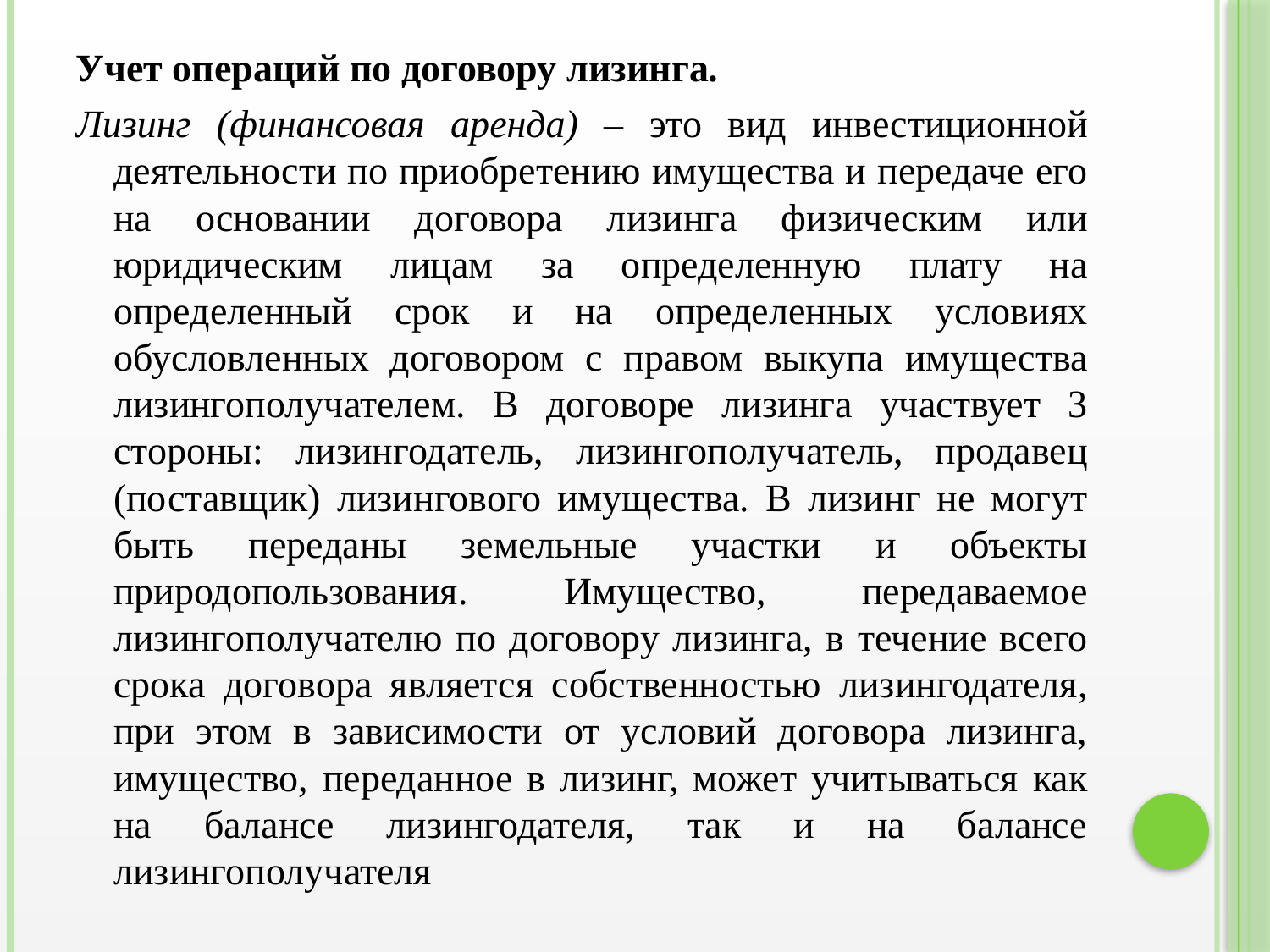

Учет операций по договору лизинга.
Лизинг (финансовая аренда) – это вид инвестиционной деятельности по приобретению имущества и передаче его на основании договора лизинга физическим или юридическим лицам за определенную плату на определенный срок и на определенных условиях обусловленных договором с правом выкупа имущества лизингополучателем. В договоре лизинга участвует 3 стороны: лизингодатель, лизингополучатель, продавец (поставщик) лизингового имущества. В лизинг не могут быть переданы земельные участки и объекты природопользования. Имущество, передаваемое лизингополучателю по договору лизинга, в течение всего срока договора является собственностью лизингодателя, при этом в зависимости от условий договора лизинга, имущество, переданное в лизинг, может учитываться как на балансе лизингодателя, так и на балансе лизингополучателя